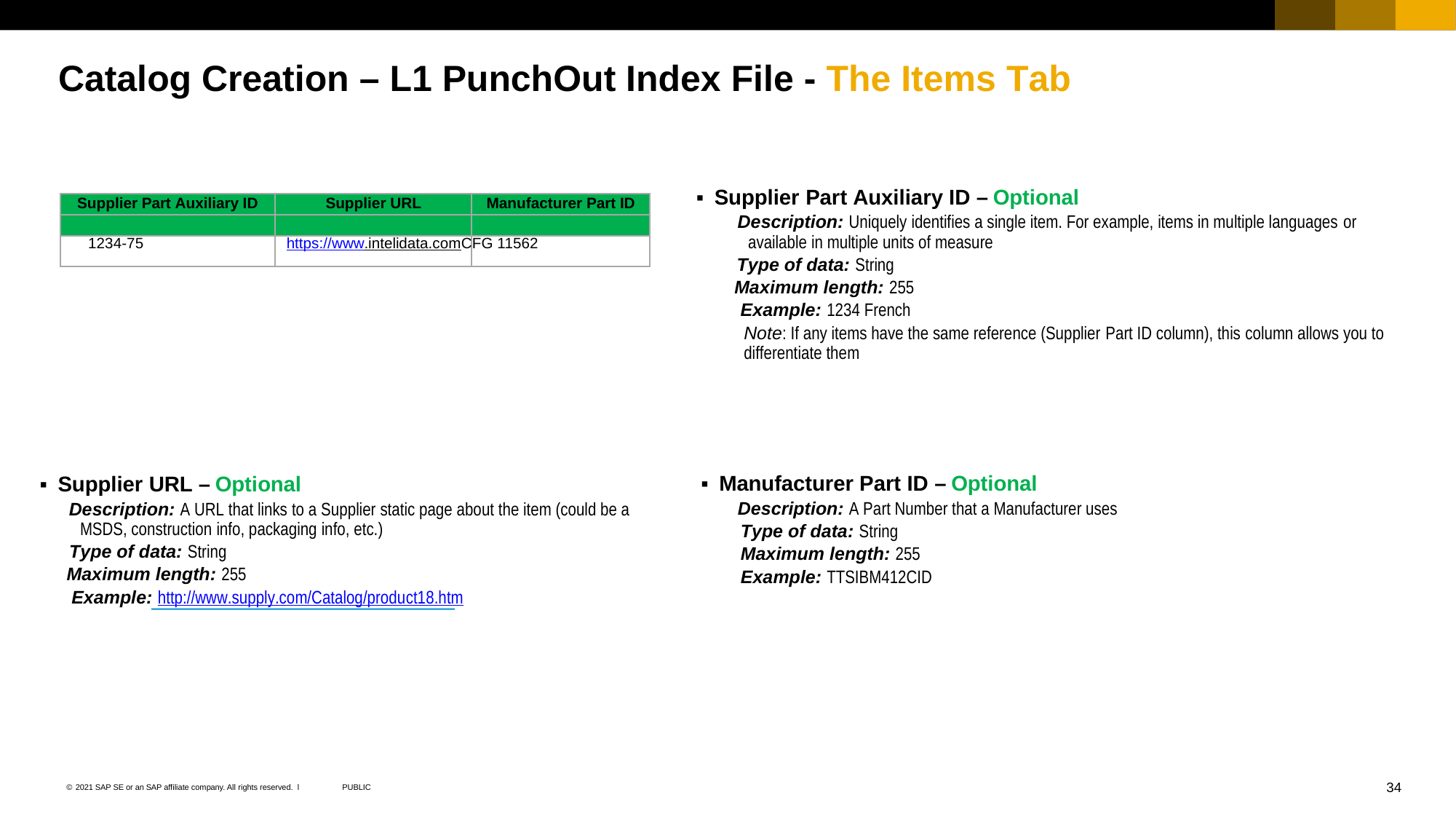

Catalog Creation –L1 PunchOutIndex File -The Items Tab
▪Supplier Part Auxiliary ID –Optional
Supplier Part Auxiliary ID	Supplier URL	Manufacturer Part ID

Description: Uniquely identifies a single item. For example, items in multiple languages or

available in multiple units of measure
1234-75	https://www.intelidata.com	CFG 11562

Type of data: String

Maximum length: 255
Example: 1234 French
Note: If any items have the same reference (Supplier Part ID column), this column allows you to
differentiate them
▪Manufacturer Part ID –Optional
▪Supplier URL –Optional

Description: A Part Number that a Manufacturer uses
Description: A URL that links to a Supplier static page about the item (could be a
MSDS, construction info, packaging info, etc.)
Type of data: String
Maximum length: 255
Example: TTSIBM412CID
Type of data: String
Maximum length: 255
Example: http://www.supply.com/Catalog/product18.htm

©2021 SAP SE or an SAP affiliate company. All rights reserved.  ǀ	PUBLIC	34